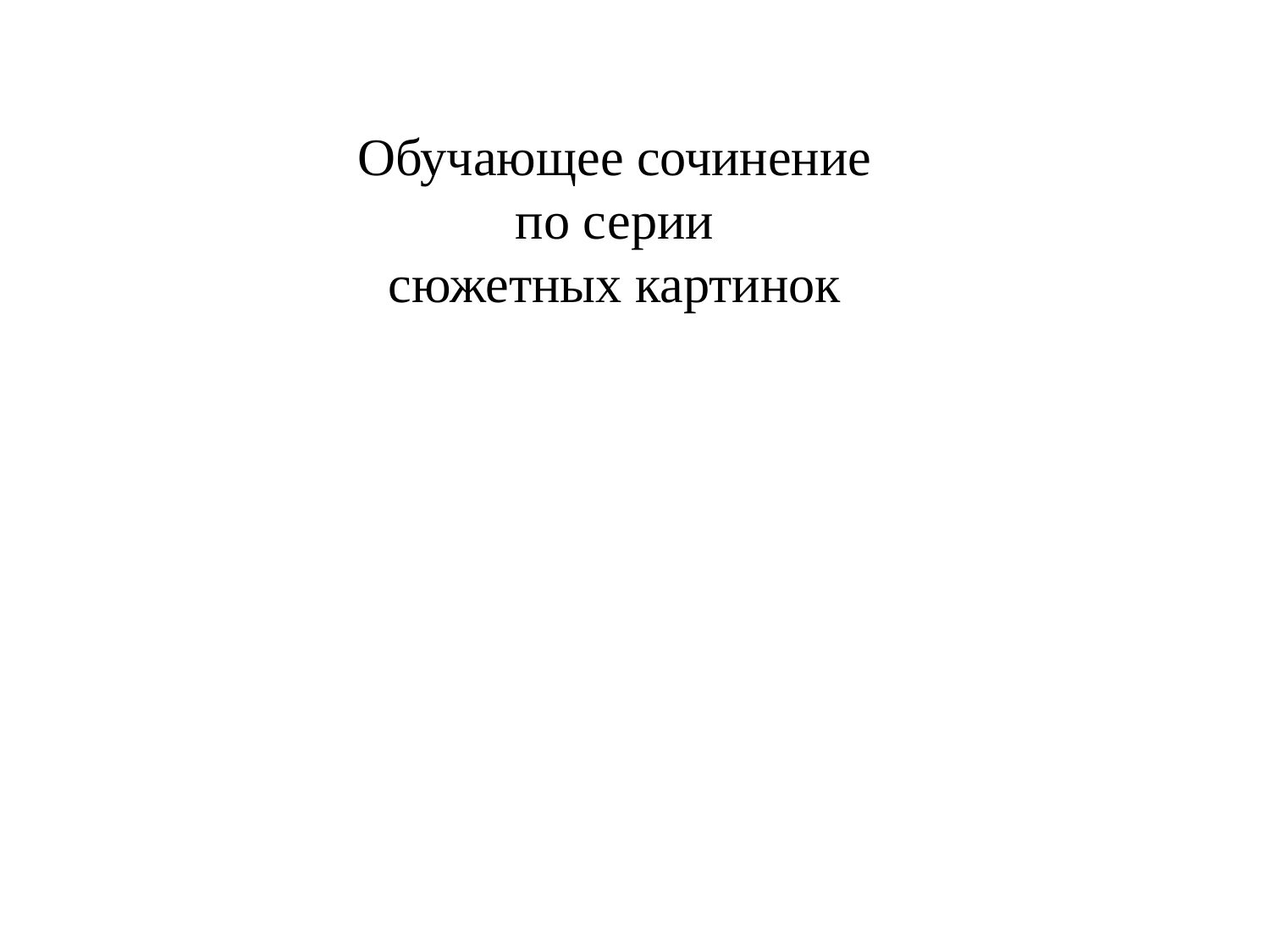

# Обучающее сочинение по серии сюжетных картинок